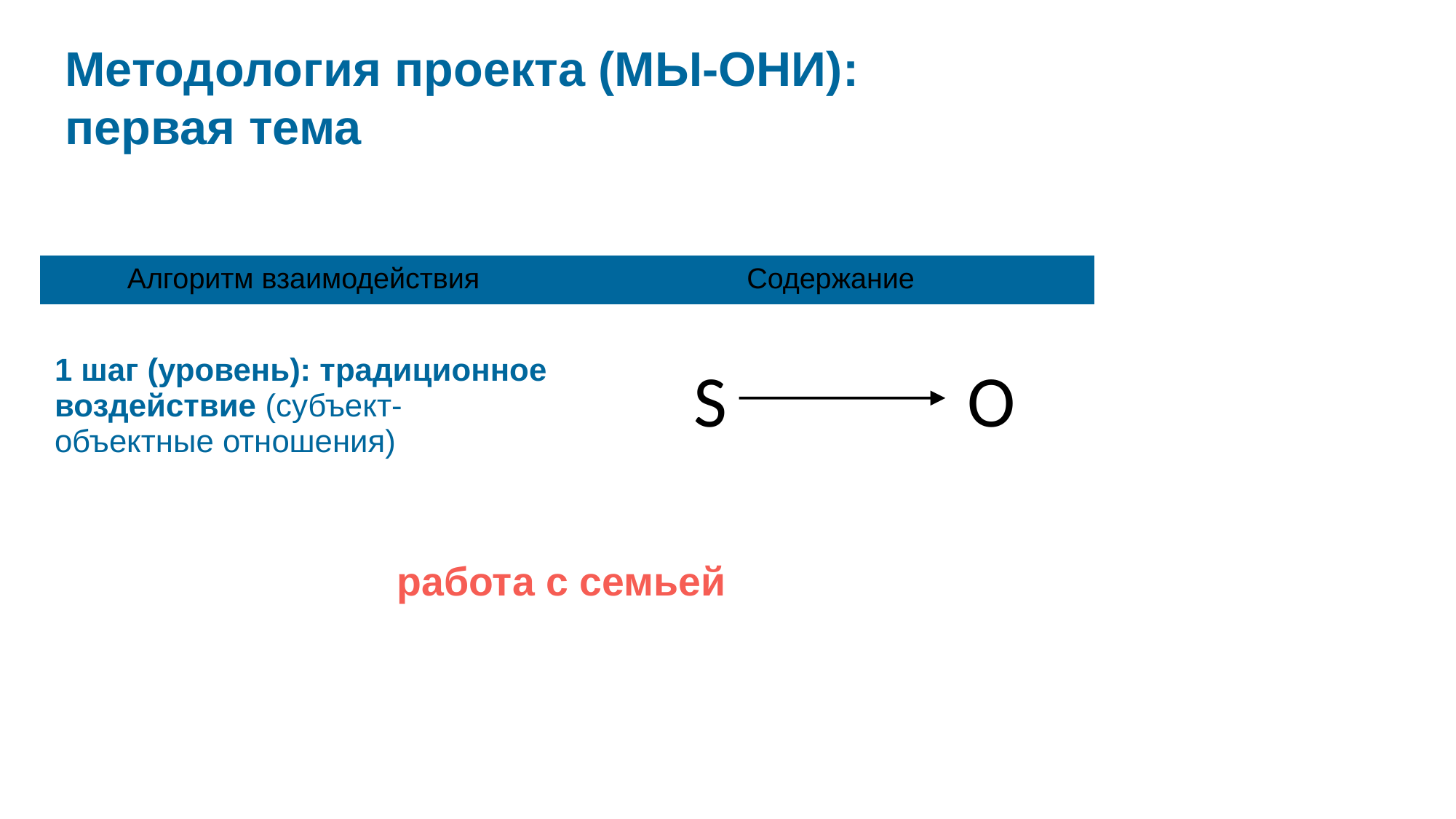

Методология проекта (МЫ-ОНИ): первая тема
| Алгоритм взаимодействия | Содержание |
| --- | --- |
| 1 шаг (уровень): традиционное воздействие (субъект-объектные отношения) |  |
S
O

# работа с семьей